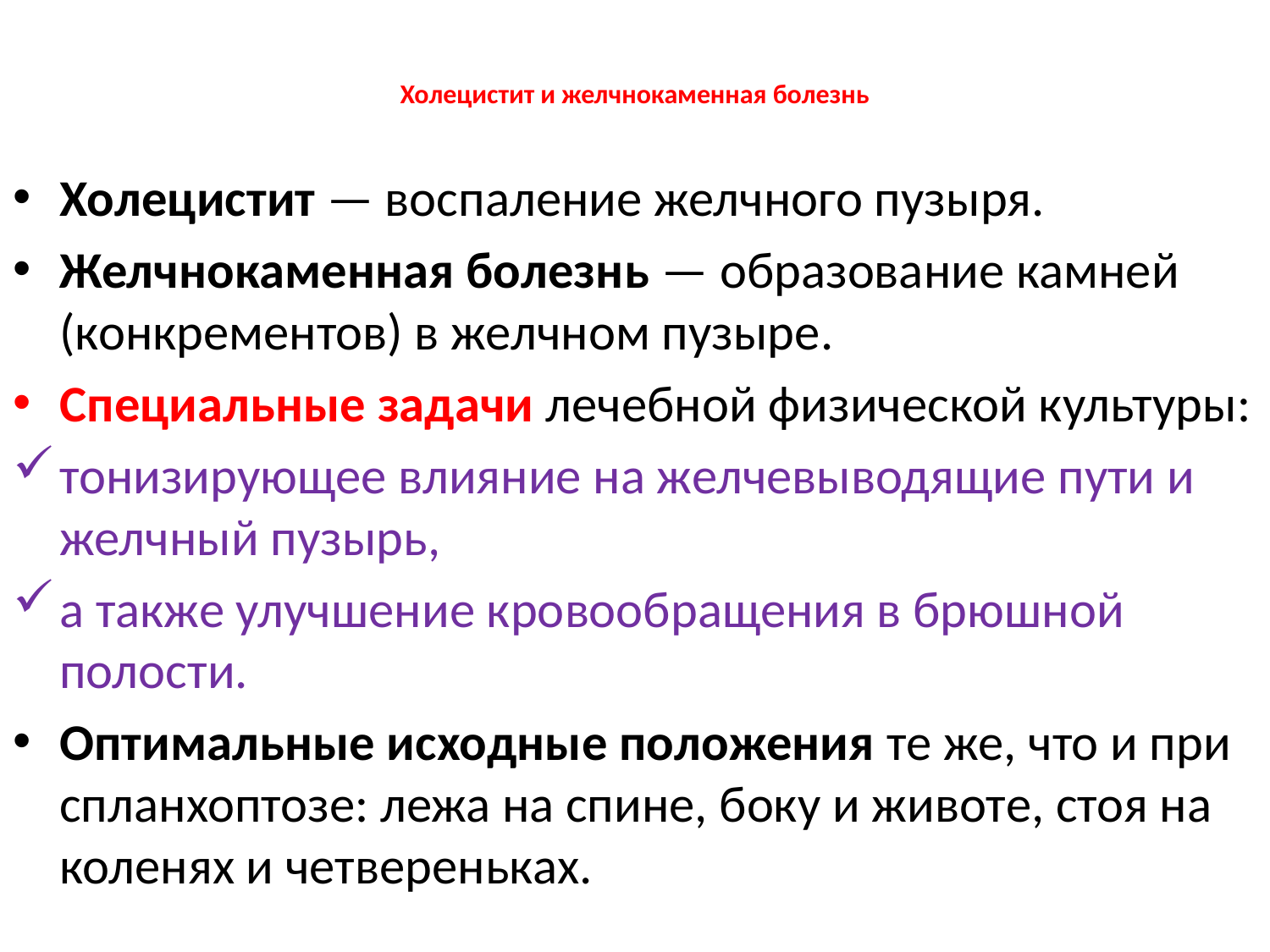

# Холецистит и желчнокаменная болезнь
Холецистит — воспаление желчного пузыря.
Желчнокаменная болезнь — образование камней (конкрементов) в желчном пузыре.
Специальные задачи лечебной физической культуры:
тонизирующее влияние на желчевыводящие пути и желчный пузырь,
а также улучшение кровообращения в брюшной полости.
Оптимальные исходные положения те же, что и при спланхоптозе: лежа на спине, боку и животе, стоя на коленях и четвереньках.